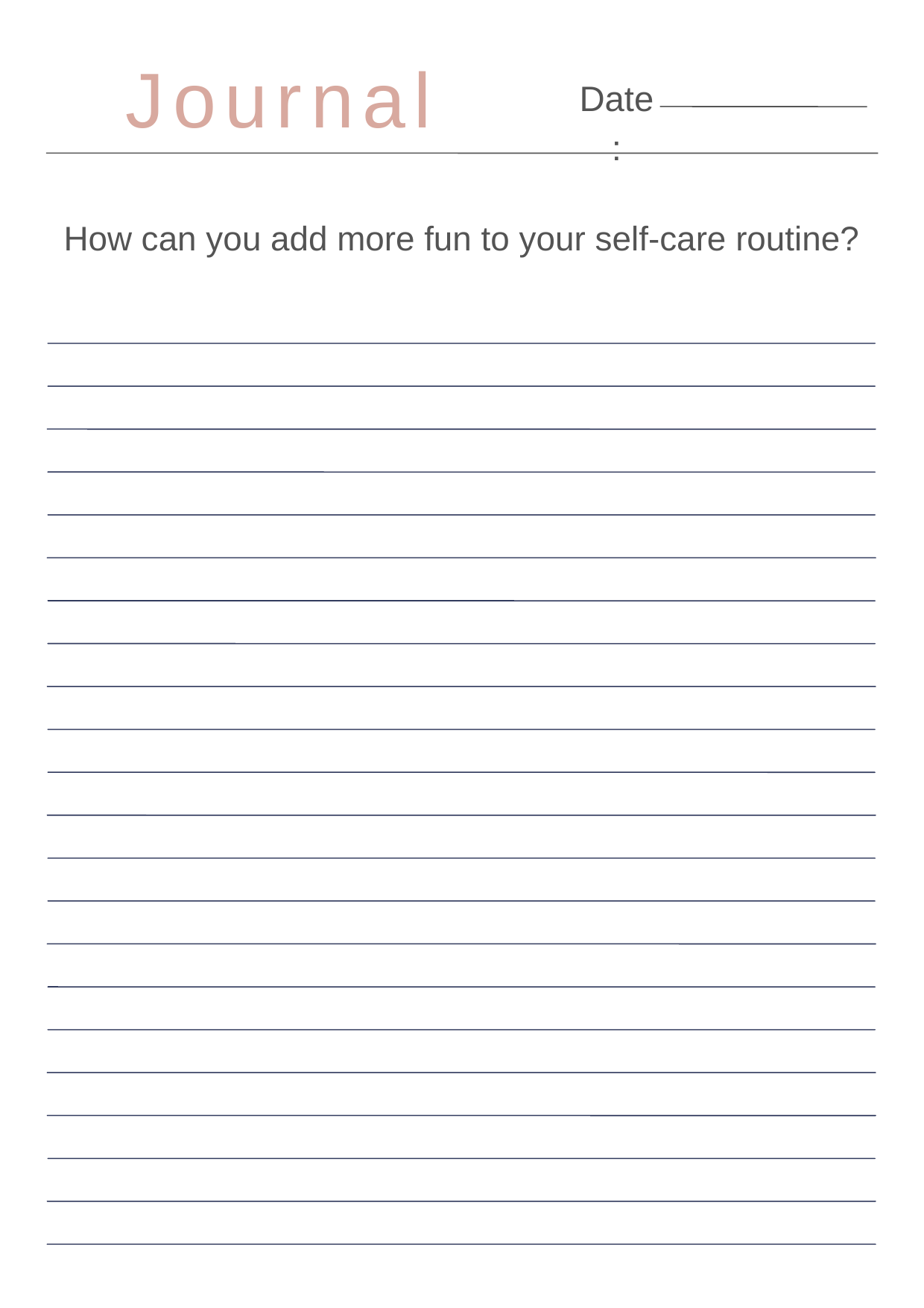

Journal
Date:

How can you add more fun to your self-care routine?